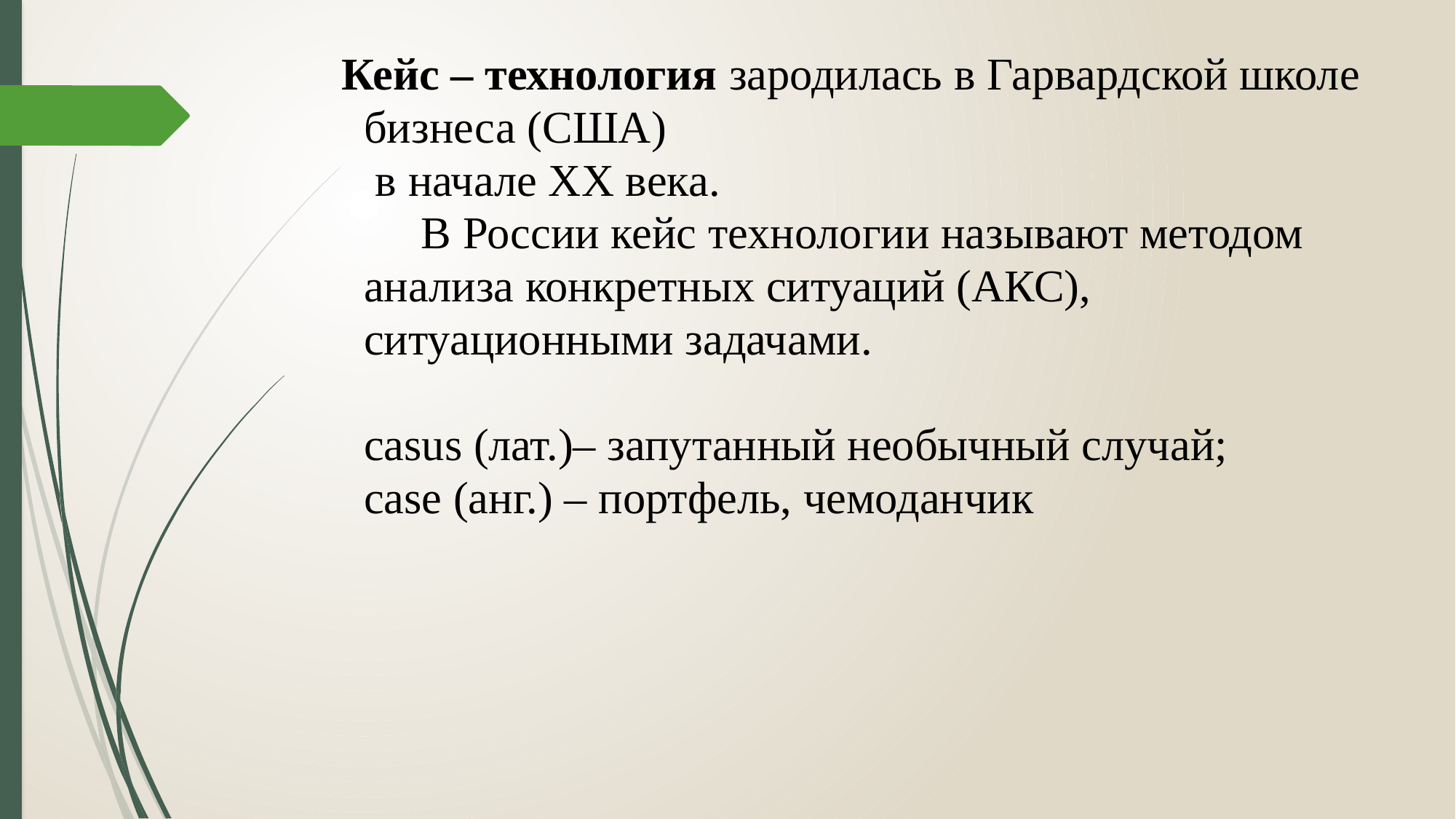

# Кейс – технология зародилась в Гарвардской школе бизнеса (США) в начале XХ века. В России кейс технологии называют методом анализа конкретных ситуаций (АКС), ситуационными задачами. casus (лат.)– запутанный необычный случай; case (анг.) – портфель, чемоданчик